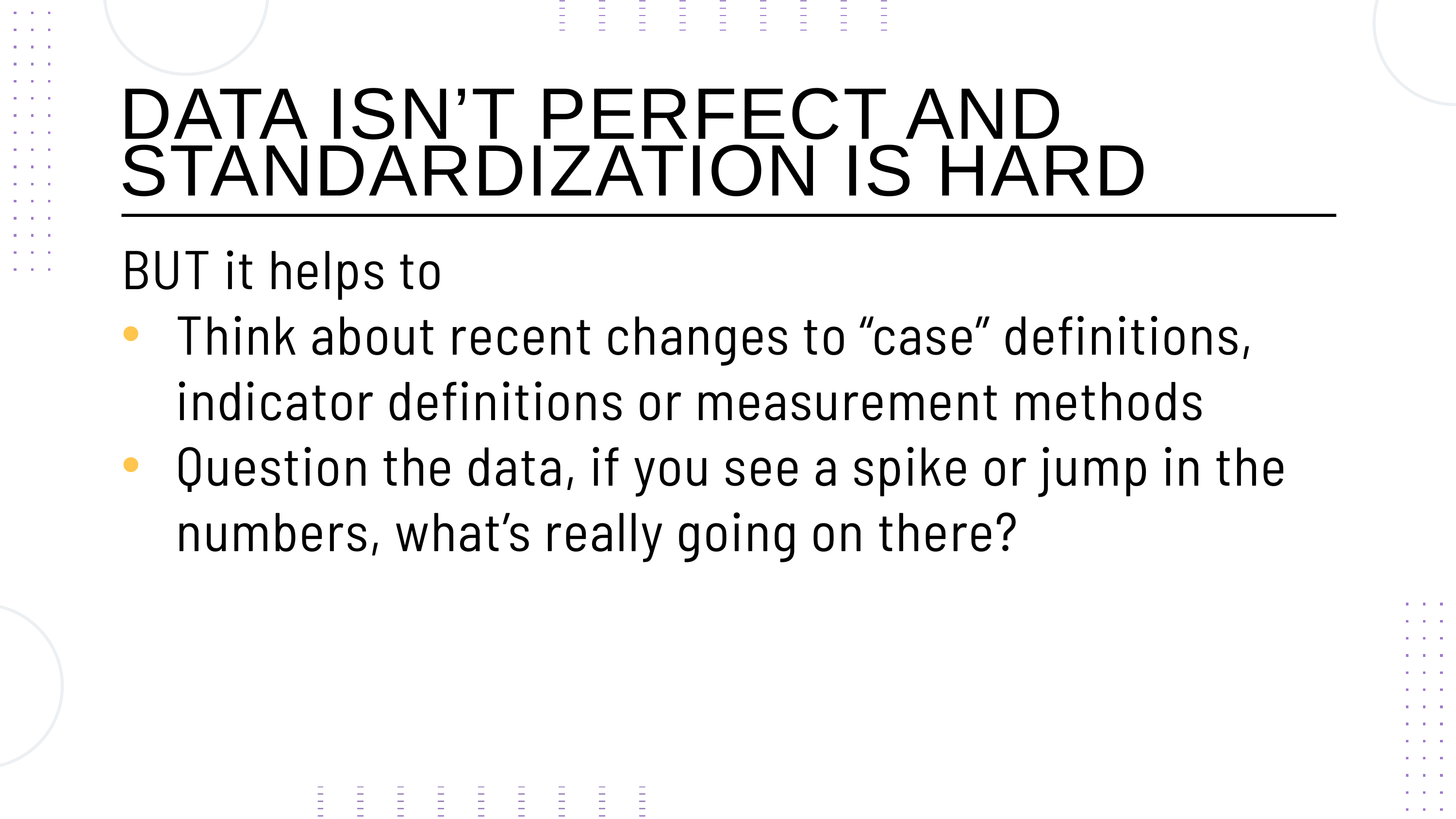

DATA ISN’T PERFECT AND STANDARDIZATION IS HARD

BUT it helps to
Think about recent changes to “case” definitions, indicator definitions or measurement methods
Question the data, if you see a spike or jump in the numbers, what’s really going on there?